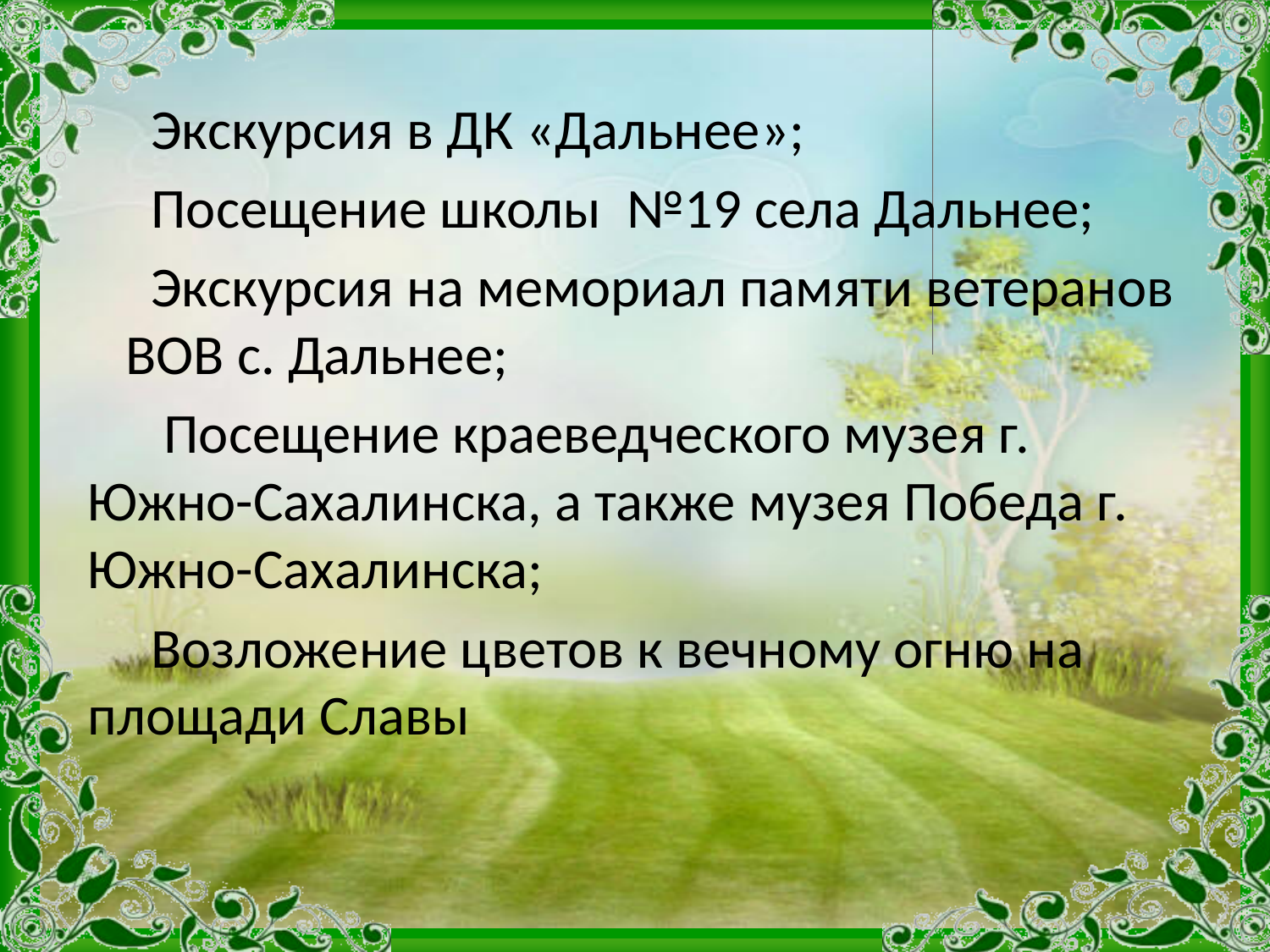

Экскурсия в ДК «Дальнее»;
     Посещение школы  №19 села Дальнее;
     Экскурсия на мемориал памяти ветеранов      ВОВ с. Дальнее;
      Посещение краеведческого музея г. Южно-Сахалинска, а также музея Победа г. Южно-Сахалинска;
     Возложение цветов к вечному огню на площади Славы